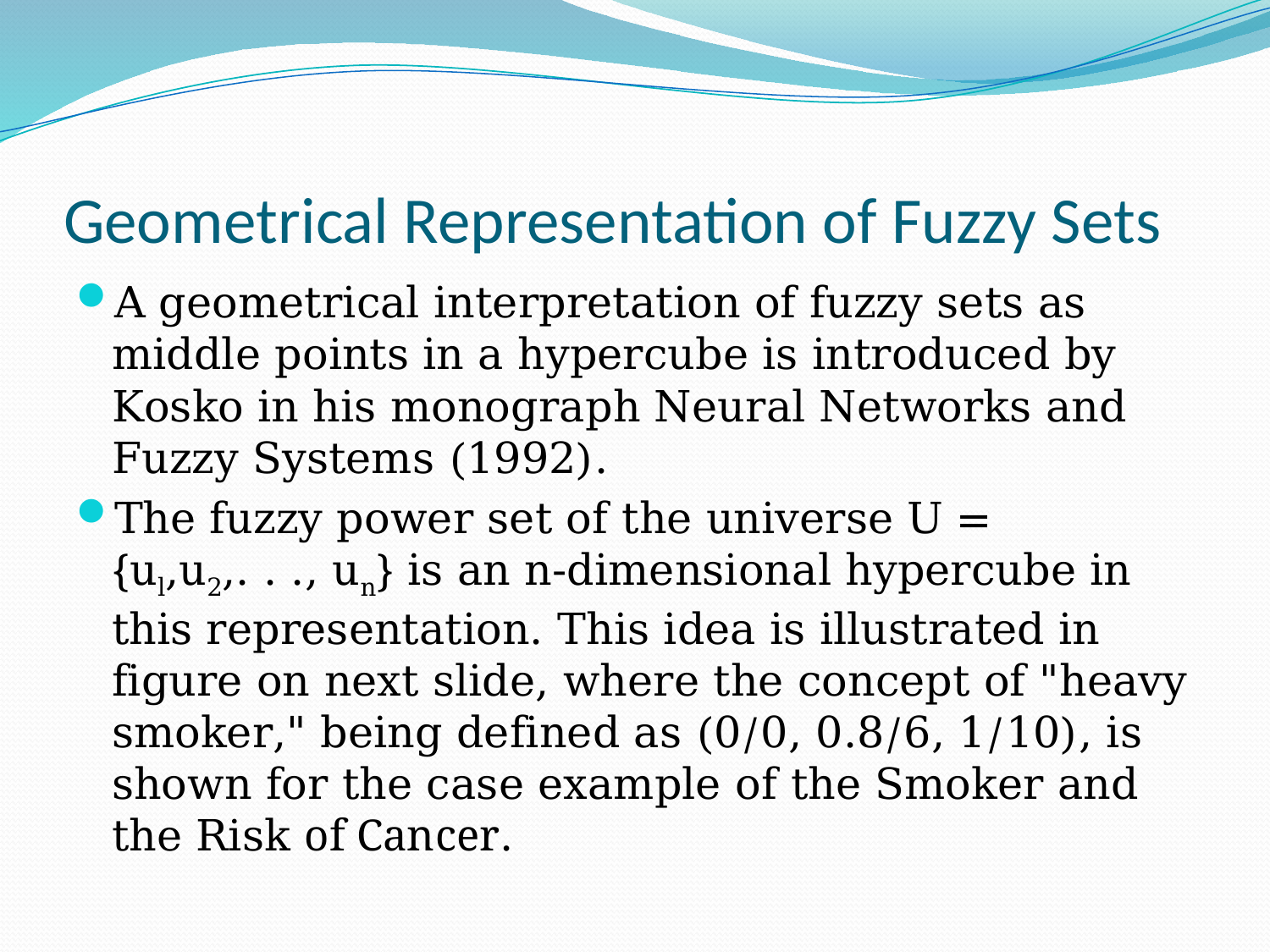

# Geometrical Representation of Fuzzy Sets
A geometrical interpretation of fuzzy sets as middle points in a hypercube is introduced by Kosko in his monograph Neural Networks and Fuzzy Systems (1992).
The fuzzy power set of the universe U = {ul,u2,. . ., un} is an n-dimensional hypercube in this representation. This idea is illustrated in figure on next slide, where the concept of "heavy smoker," being defined as (0/0, 0.8/6, 1/10), is shown for the case example of the Smoker and the Risk of Cancer.